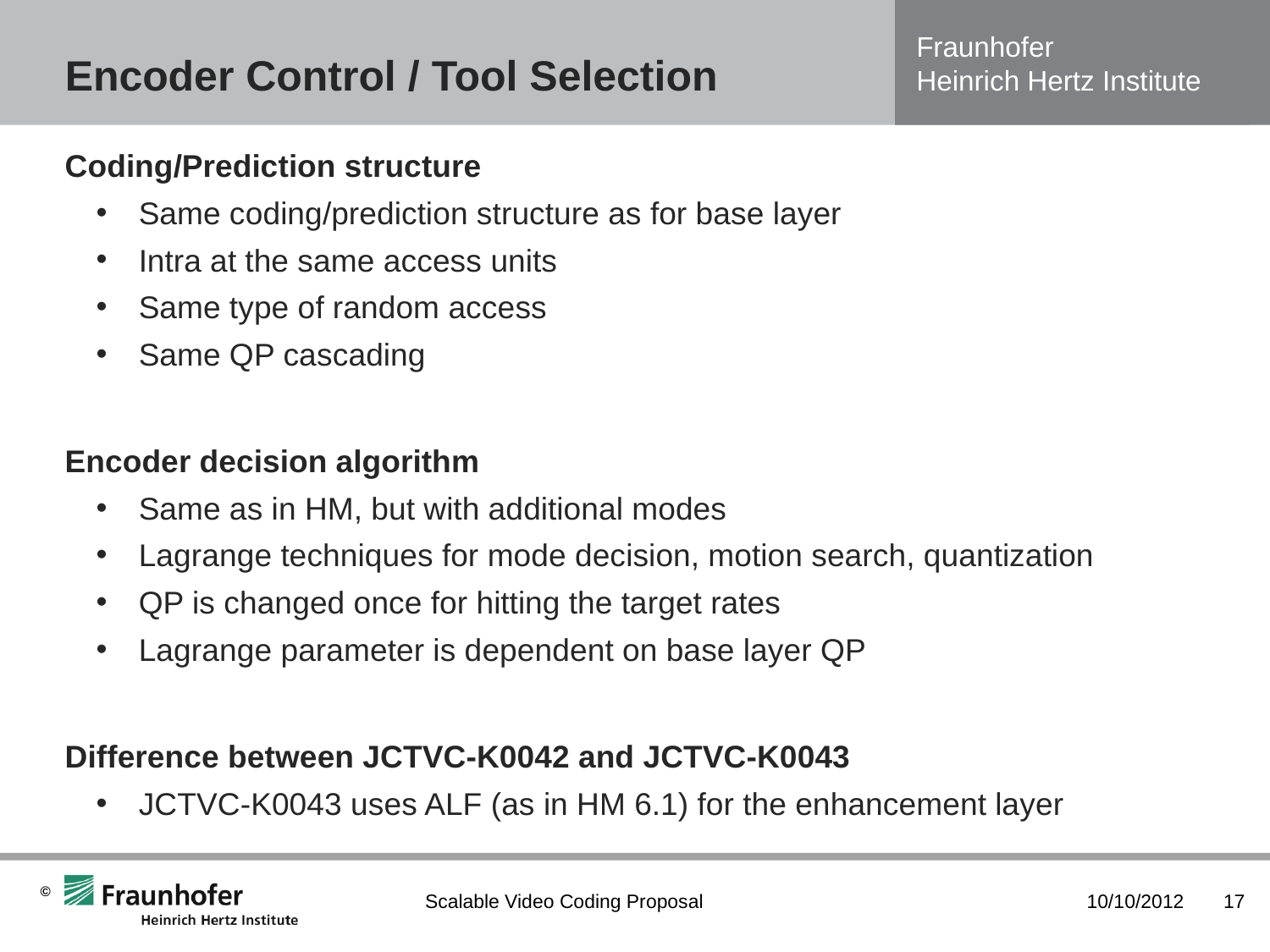

# Encoder Control / Tool Selection
Coding/Prediction structure
Same coding/prediction structure as for base layer
Intra at the same access units
Same type of random access
Same QP cascading

Encoder decision algorithm
Same as in HM, but with additional modes
Lagrange techniques for mode decision, motion search, quantization
QP is changed once for hitting the target rates
Lagrange parameter is dependent on base layer QP

Difference between JCTVC-K0042 and JCTVC-K0043
JCTVC-K0043 uses ALF (as in HM 6.1) for the enhancement layer

Scalable Video Coding Proposal
10/10/2012
17